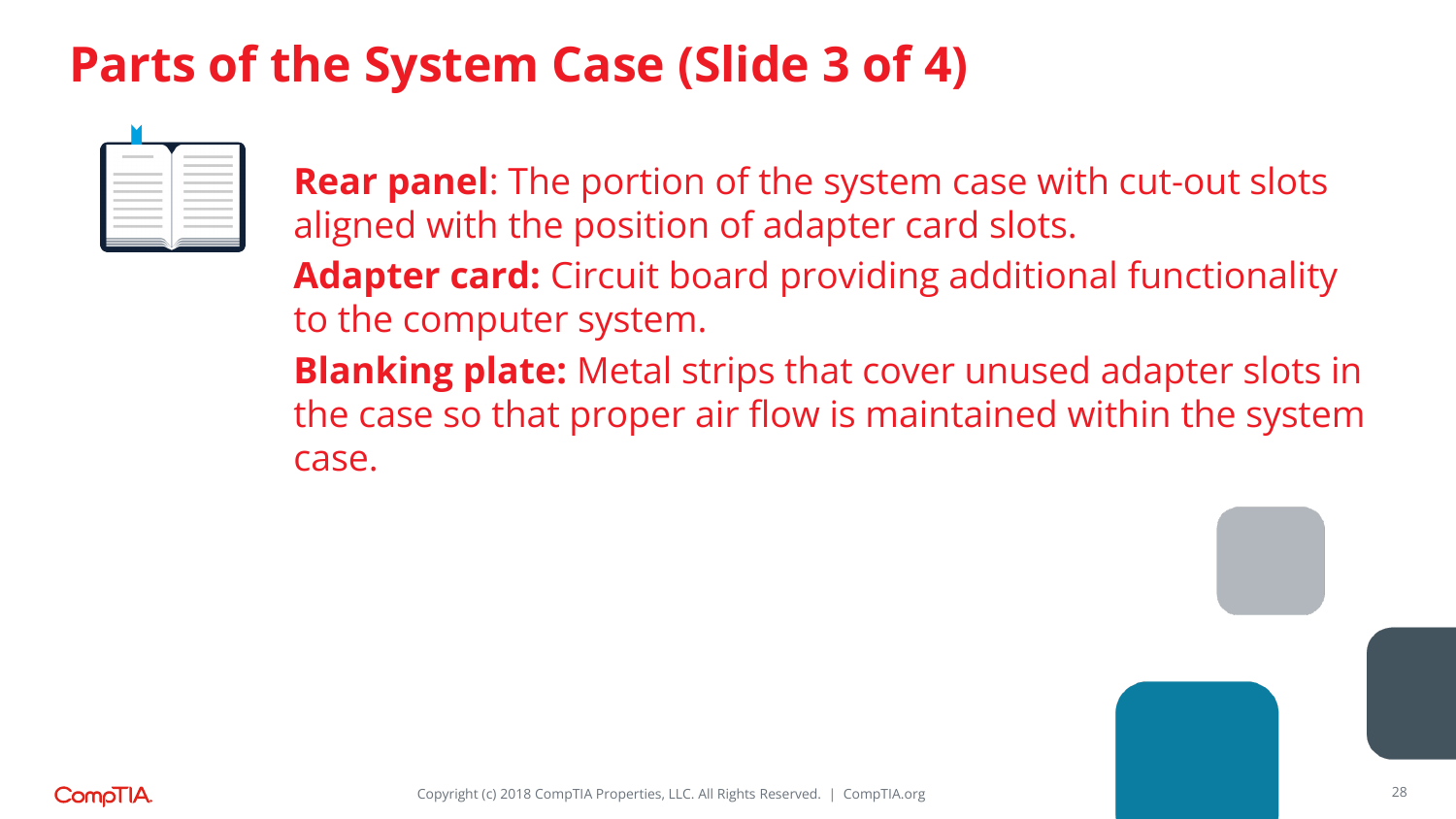

# Parts of the System Case (Slide 3 of 4)
Rear panel: The portion of the system case with cut-out slots aligned with the position of adapter card slots.
Adapter card: Circuit board providing additional functionality to the computer system.
Blanking plate: Metal strips that cover unused adapter slots in the case so that proper air flow is maintained within the system case.
28